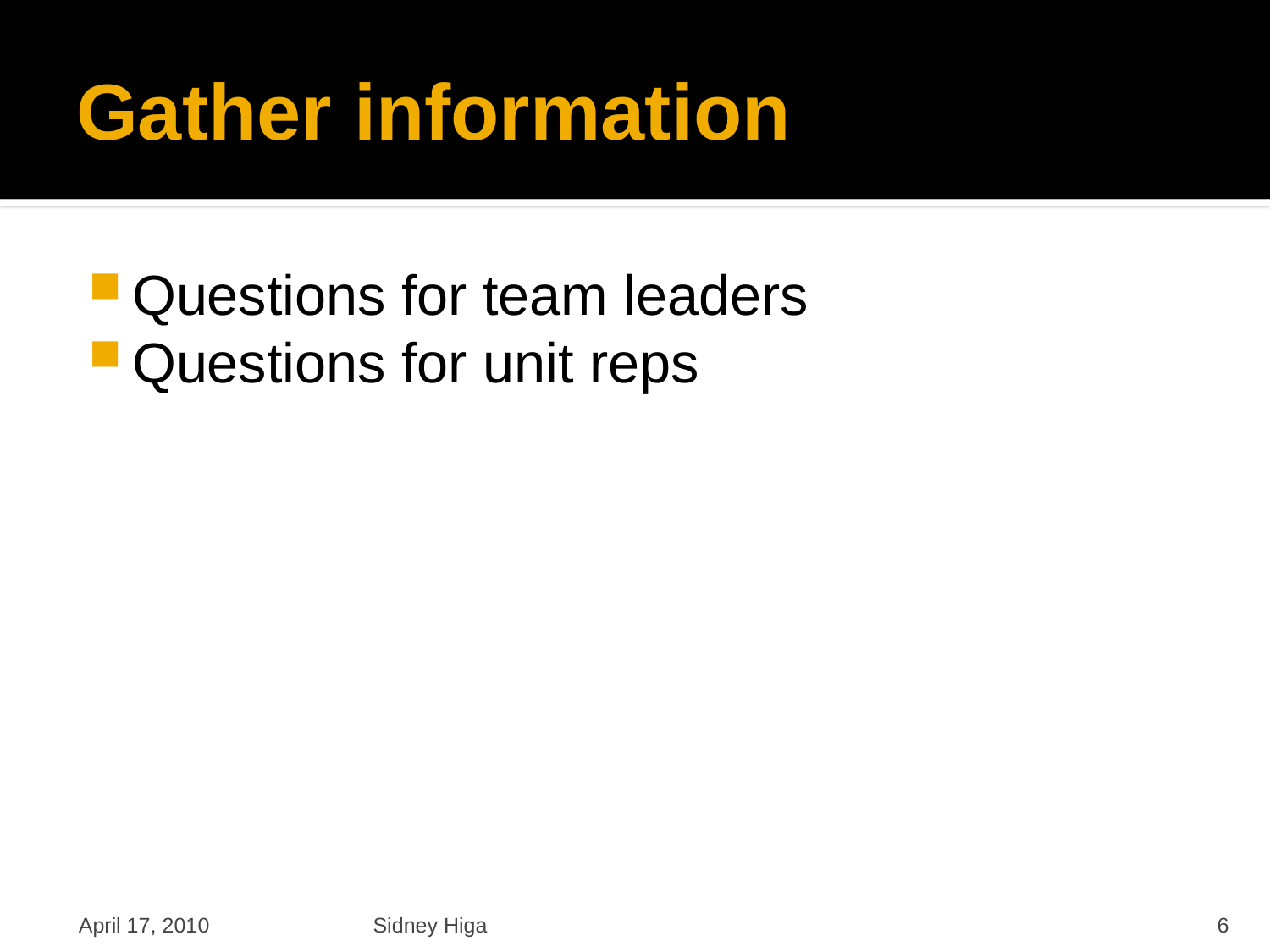

# Gather information
Questions for team leaders
Questions for unit reps
April 17, 2010
Sidney Higa
6